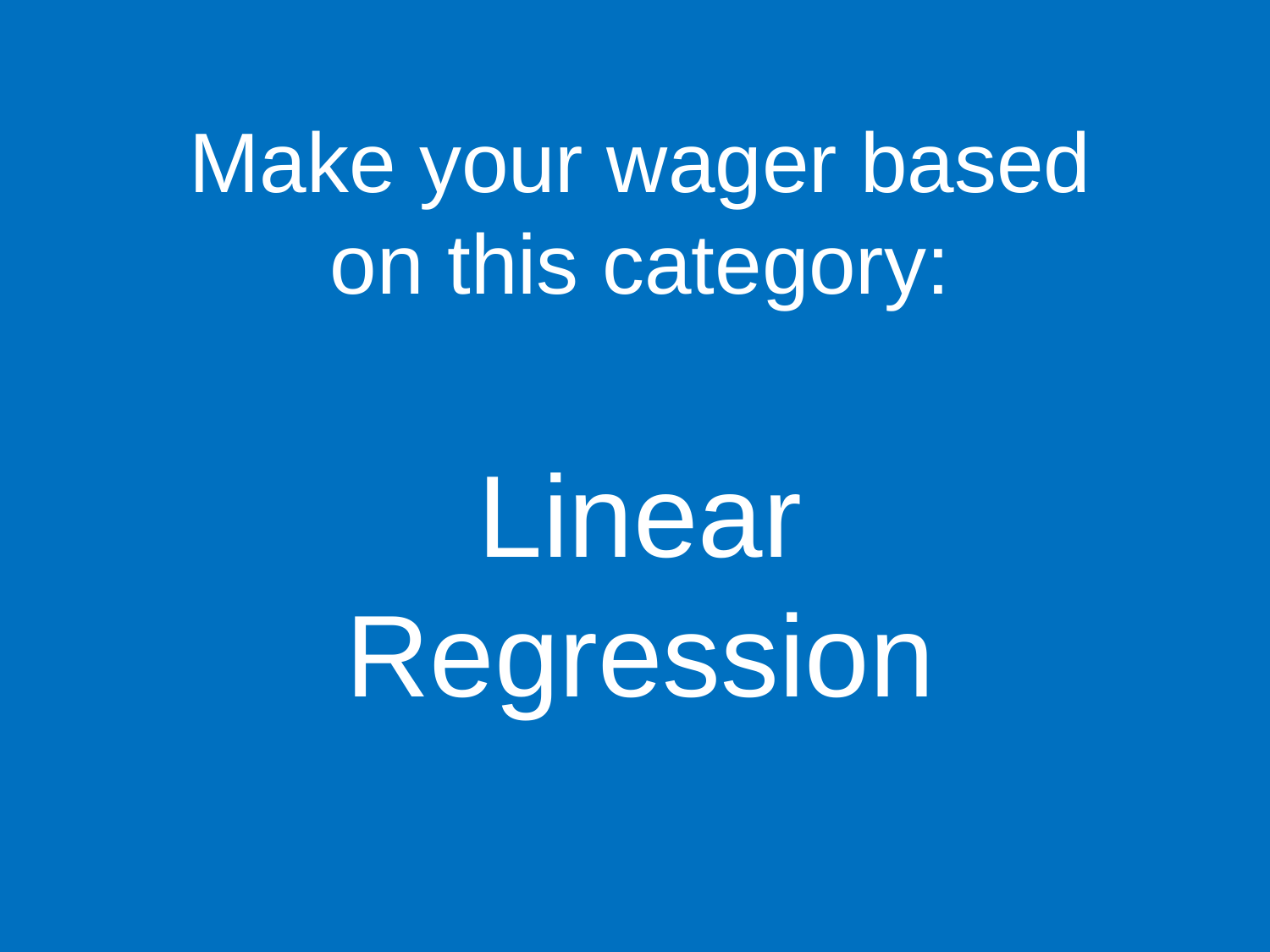

Make your wager based on this category:
Linear Regression